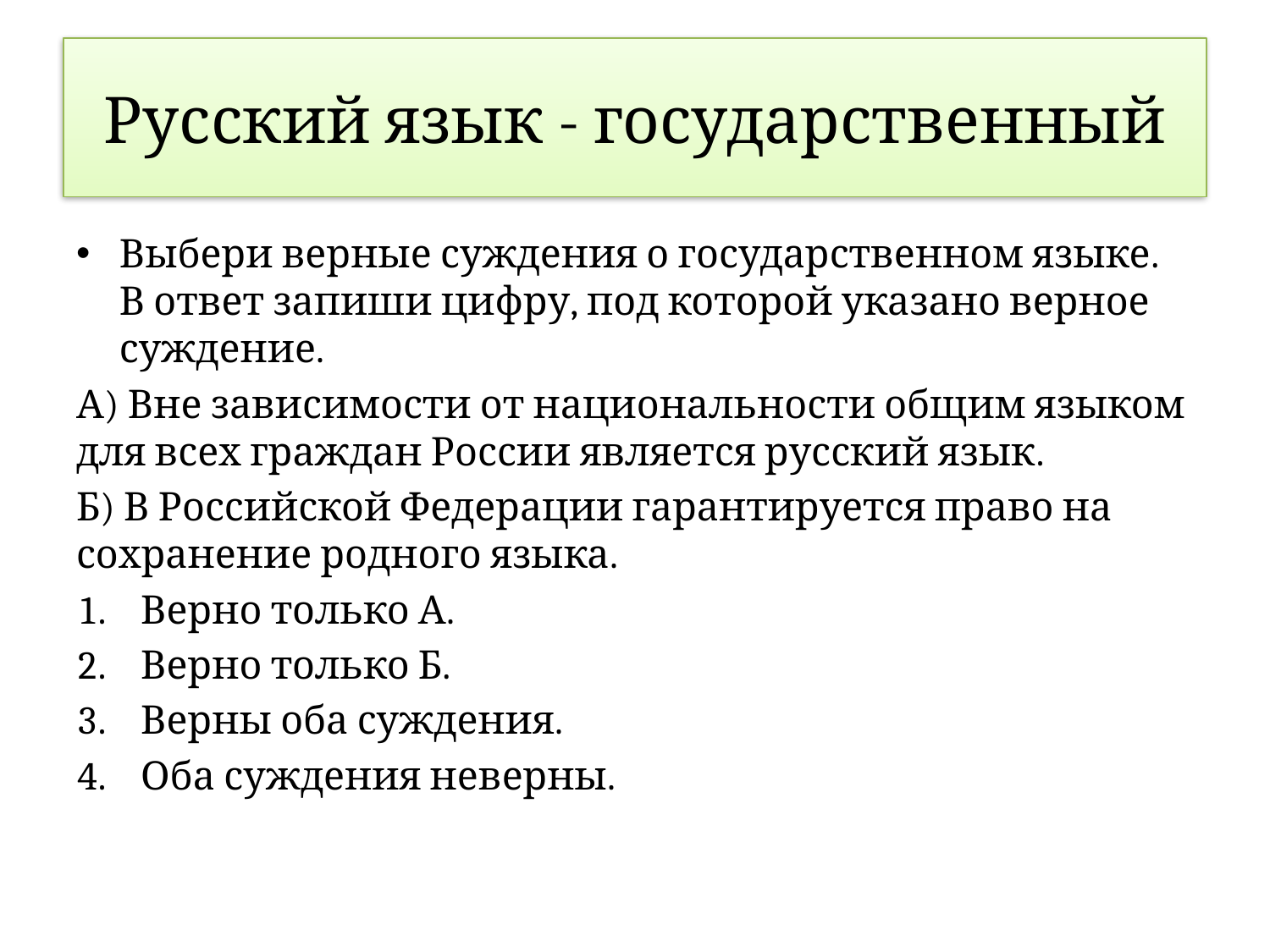

# Русский язык - государственный
Выбери верные суждения о государственном языке. В ответ запиши цифру, под которой указано верное суждение.
А) Вне зависимости от национальности общим языком для всех граждан России является русский язык.
Б) В Российской Федерации гарантируется право на сохранение родного языка.
Верно только А.
Верно только Б.
Верны оба суждения.
Оба суждения неверны.